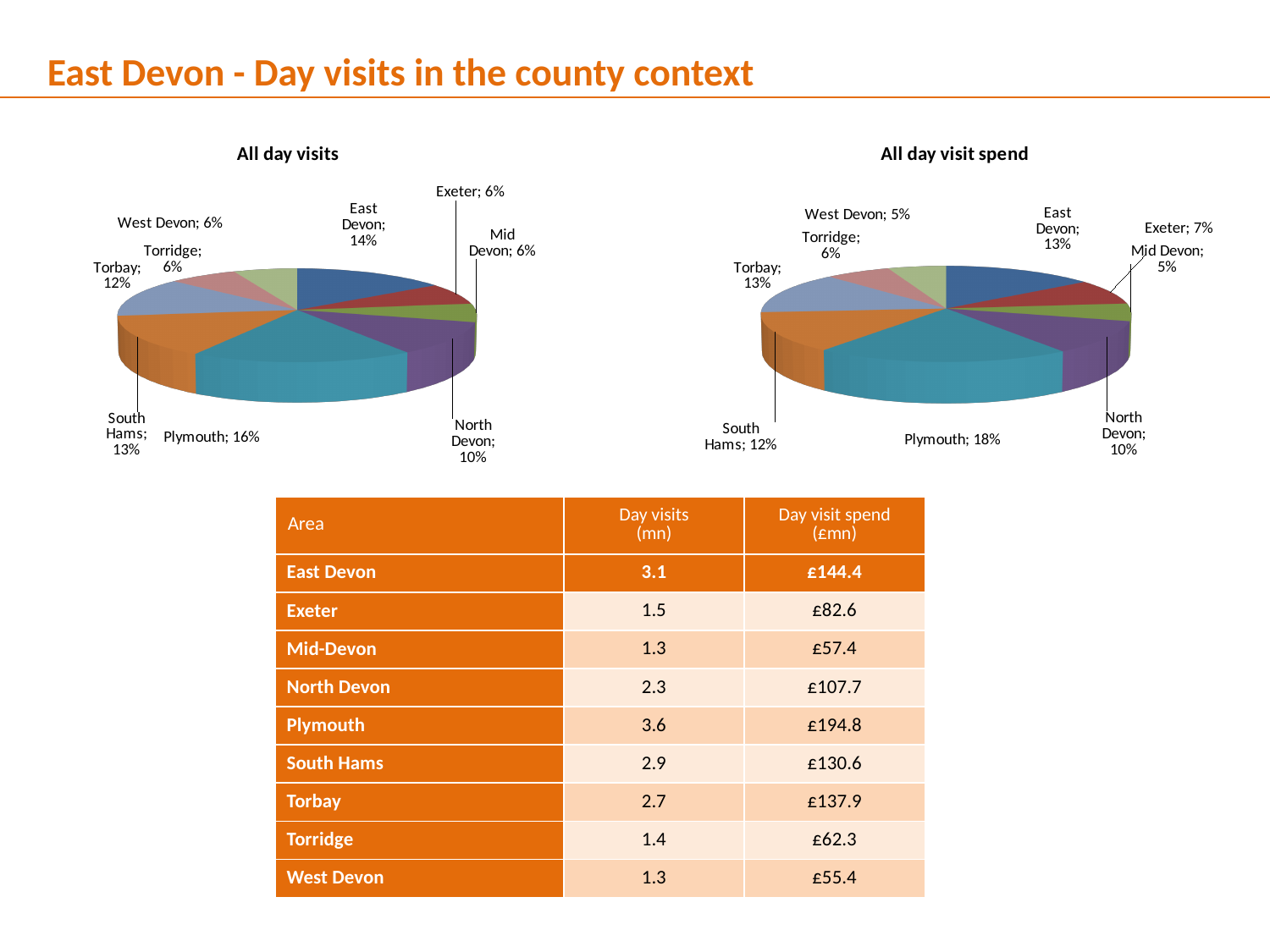

East Devon - Day visits in the county context

[unsupported chart]

[unsupported chart]

| Area | Day visits (mn) | Day visit spend (£mn) |
| --- | --- | --- |
| East Devon | 3.1 | £144.4 |
| Exeter | 1.5 | £82.6 |
| Mid-Devon | 1.3 | £57.4 |
| North Devon | 2.3 | £107.7 |
| Plymouth | 3.6 | £194.8 |
| South Hams | 2.9 | £130.6 |
| Torbay | 2.7 | £137.9 |
| Torridge | 1.4 | £62.3 |
| West Devon | 1.3 | £55.4 |